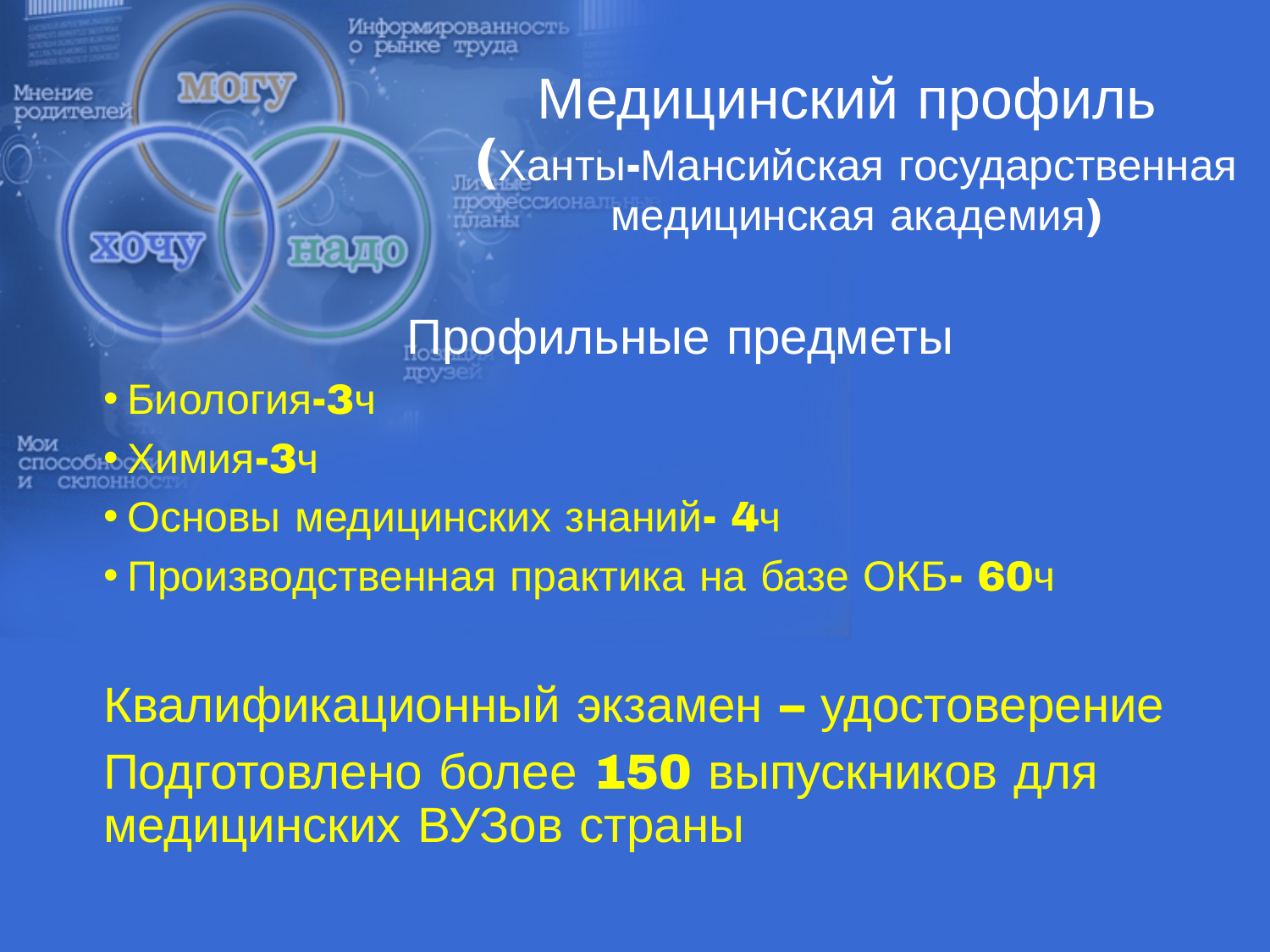

# Медицинский профиль (Ханты-Мансийская государственная медицинская академия)
Профильные предметы
Биология-3ч
Химия-3ч
Основы медицинских знаний- 4ч
Производственная практика на базе ОКБ- 60ч

Квалификационный экзамен – удостоверение
Подготовлено более 150 выпускников для медицинских ВУЗов страны